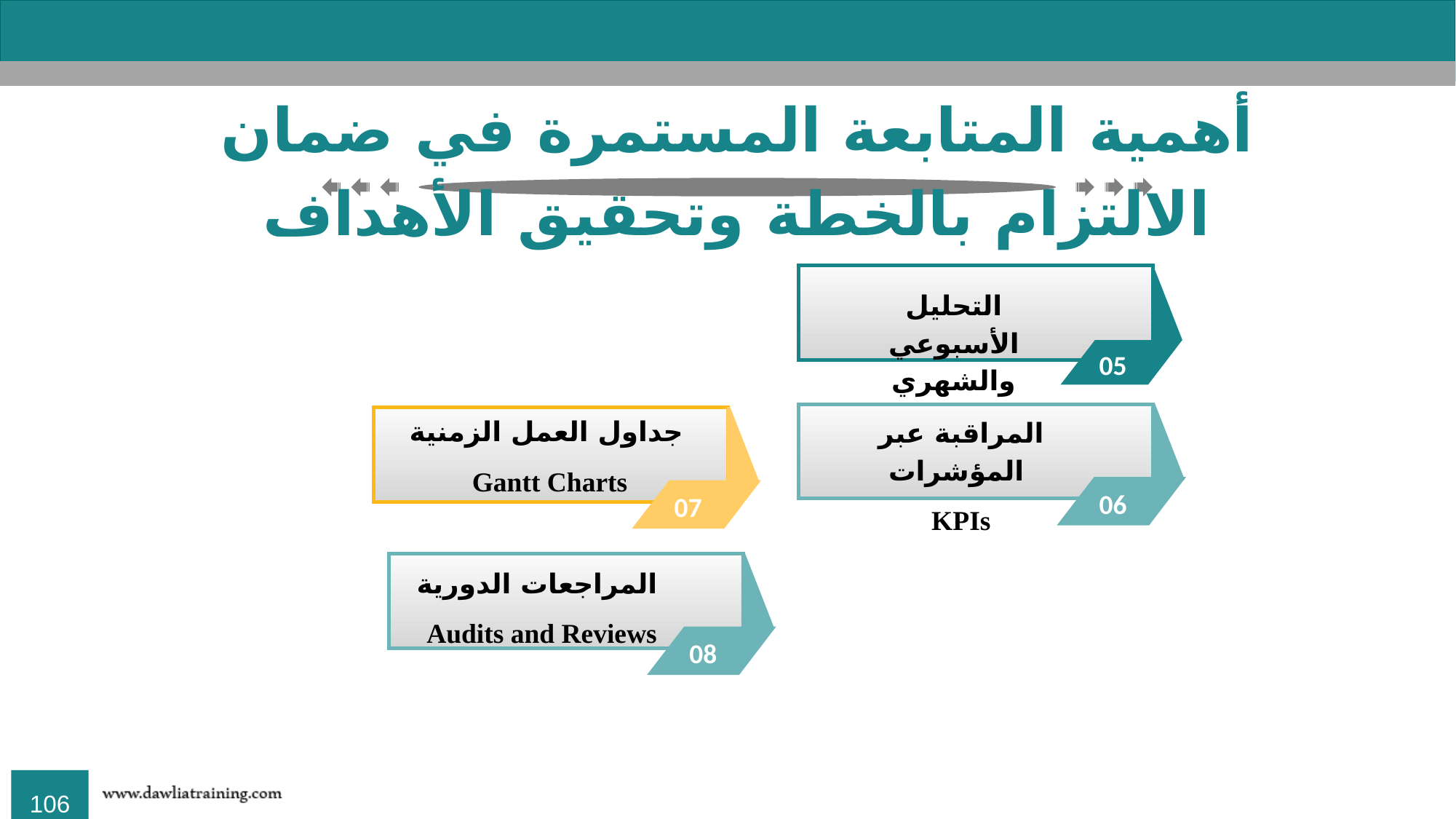

أهمية المتابعة المستمرة في ضمان الالتزام بالخطة وتحقيق الأهداف

05
التحليل الأسبوعي والشهري
جداول العمل الزمنية
 Gantt Charts

07

06
المراقبة عبر المؤشرات
KPIs

08
المراجعات الدورية
Audits and Reviews